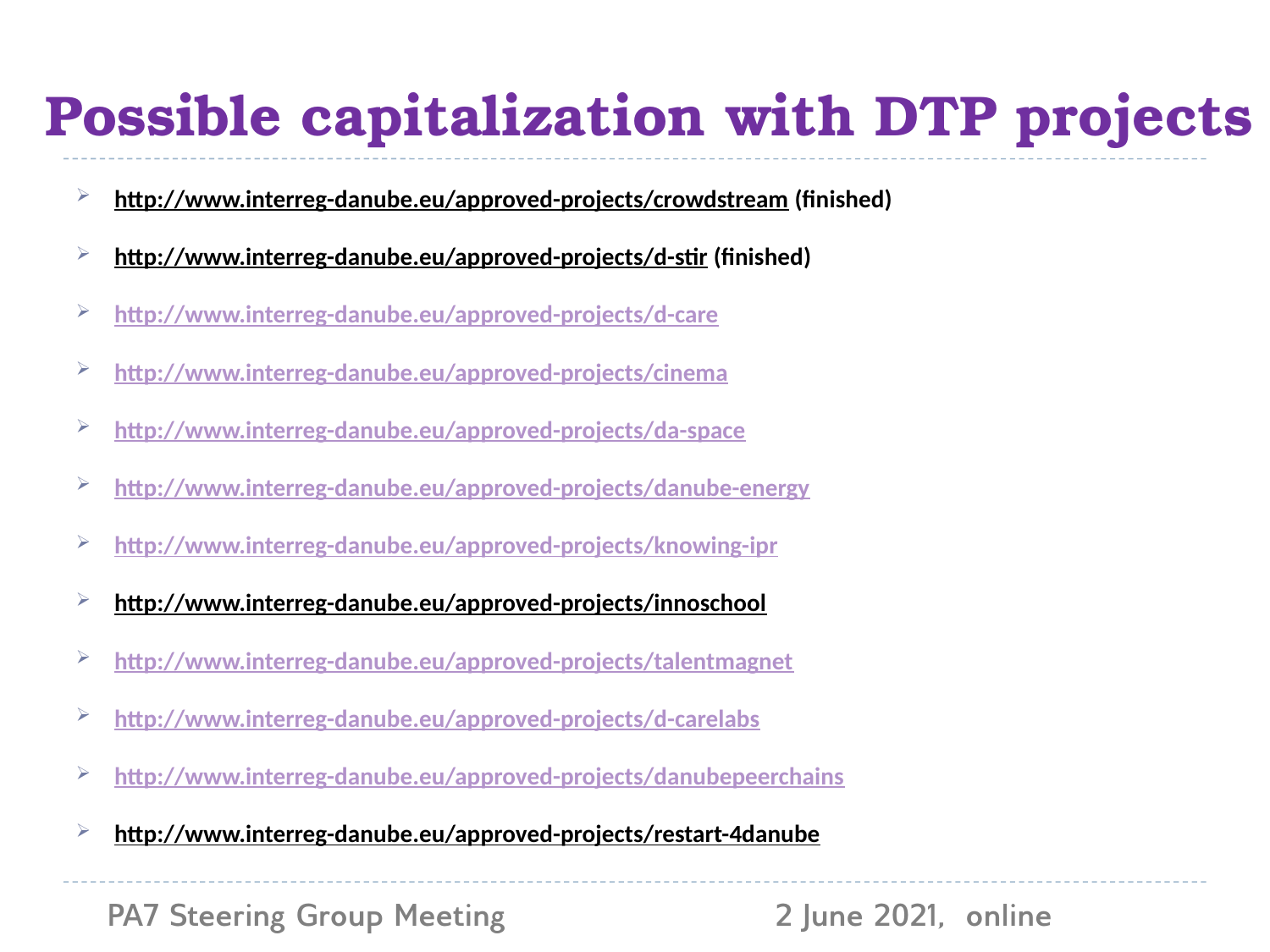

# Possible capitalization with DTP projects
http://www.interreg-danube.eu/approved-projects/crowdstream (finished)
http://www.interreg-danube.eu/approved-projects/d-stir (finished)
http://www.interreg-danube.eu/approved-projects/d-care
http://www.interreg-danube.eu/approved-projects/cinema
http://www.interreg-danube.eu/approved-projects/da-space
http://www.interreg-danube.eu/approved-projects/danube-energy
http://www.interreg-danube.eu/approved-projects/knowing-ipr
http://www.interreg-danube.eu/approved-projects/innoschool
http://www.interreg-danube.eu/approved-projects/talentmagnet
http://www.interreg-danube.eu/approved-projects/d-carelabs
http://www.interreg-danube.eu/approved-projects/danubepeerchains
http://www.interreg-danube.eu/approved-projects/restart-4danube

PA7 Steering Group Meeting                          2 June 2021,  online